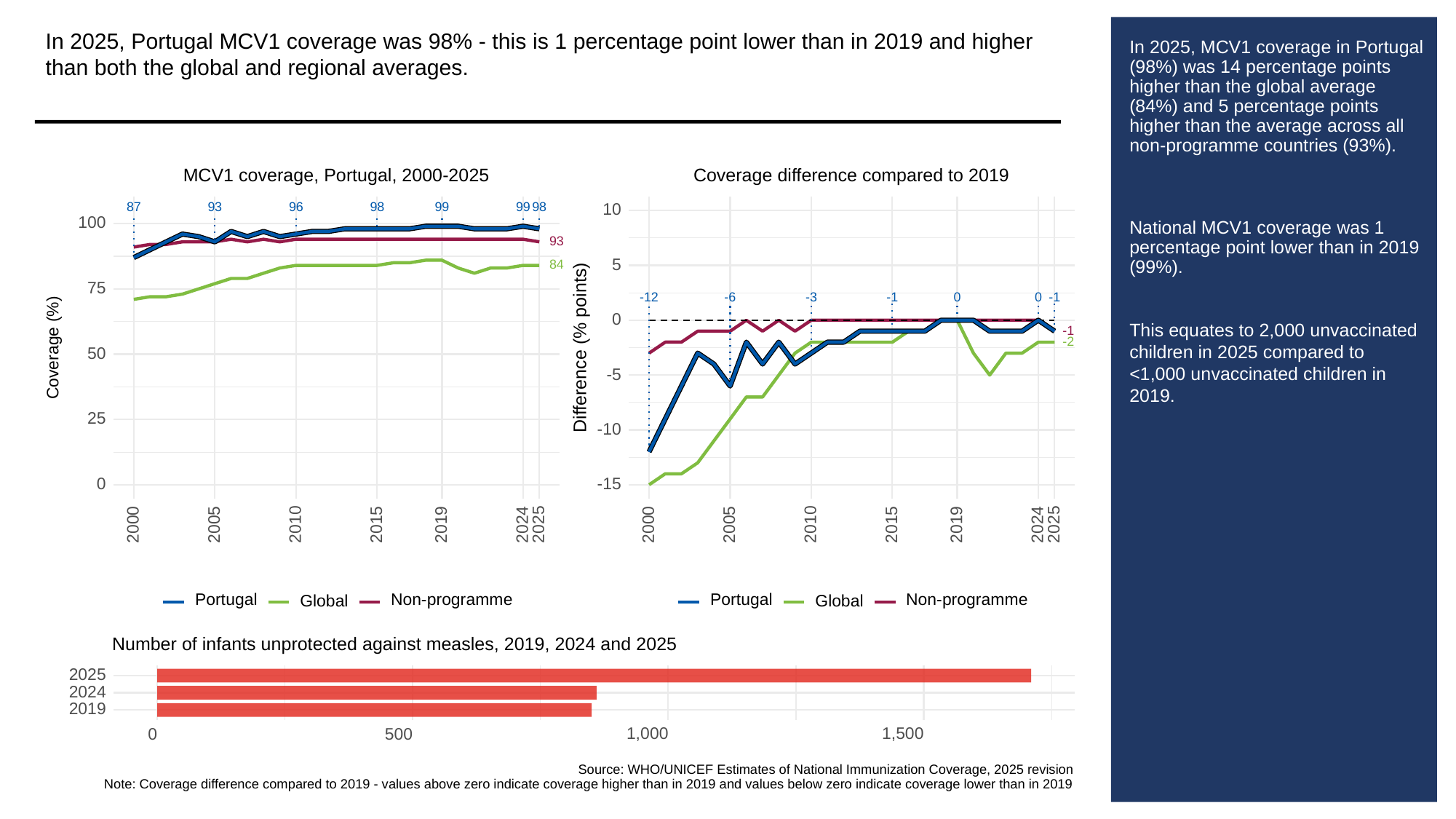

In 2025, Portugal MCV1 coverage was 98% - this is 1 percentage point lower than in 2019 and higher than both the global and regional averages.
# In 2025, MCV1 coverage in Portugal (98%) was 14 percentage points higher than the global average (84%) and 5 percentage points higher than the average across all non-programme countries (93%).

National MCV1 coverage was 1 percentage point lower than in 2019 (99%).

This equates to 2,000 unvaccinated children in 2025 compared to <1,000 unvaccinated children in 2019.

MCV1 coverage, Portugal, 2000-2025
Coverage difference compared to 2019

93
87
96
98
99
99
98
10

100

93

5

84

75

-3
-6
0
0
-12
-1
-1

0

-1
-2
Difference (% points)
Coverage (%)

50

-5

25

-10

0
-15

2000
2005
2010
2015
2019
2024
2025
2000
2005
2010
2015
2019
2024
2025
Portugal
Non-programme
Portugal
Non-programme
Global
Global

Number of infants unprotected against measles, 2019, 2024 and 2025

2025

2024

2019

1,000
1,500
0
500
Source: WHO/UNICEF Estimates of National Immunization Coverage, 2025 revision
Note: Coverage difference compared to 2019 - values above zero indicate coverage higher than in 2019 and values below zero indicate coverage lower than in 2019